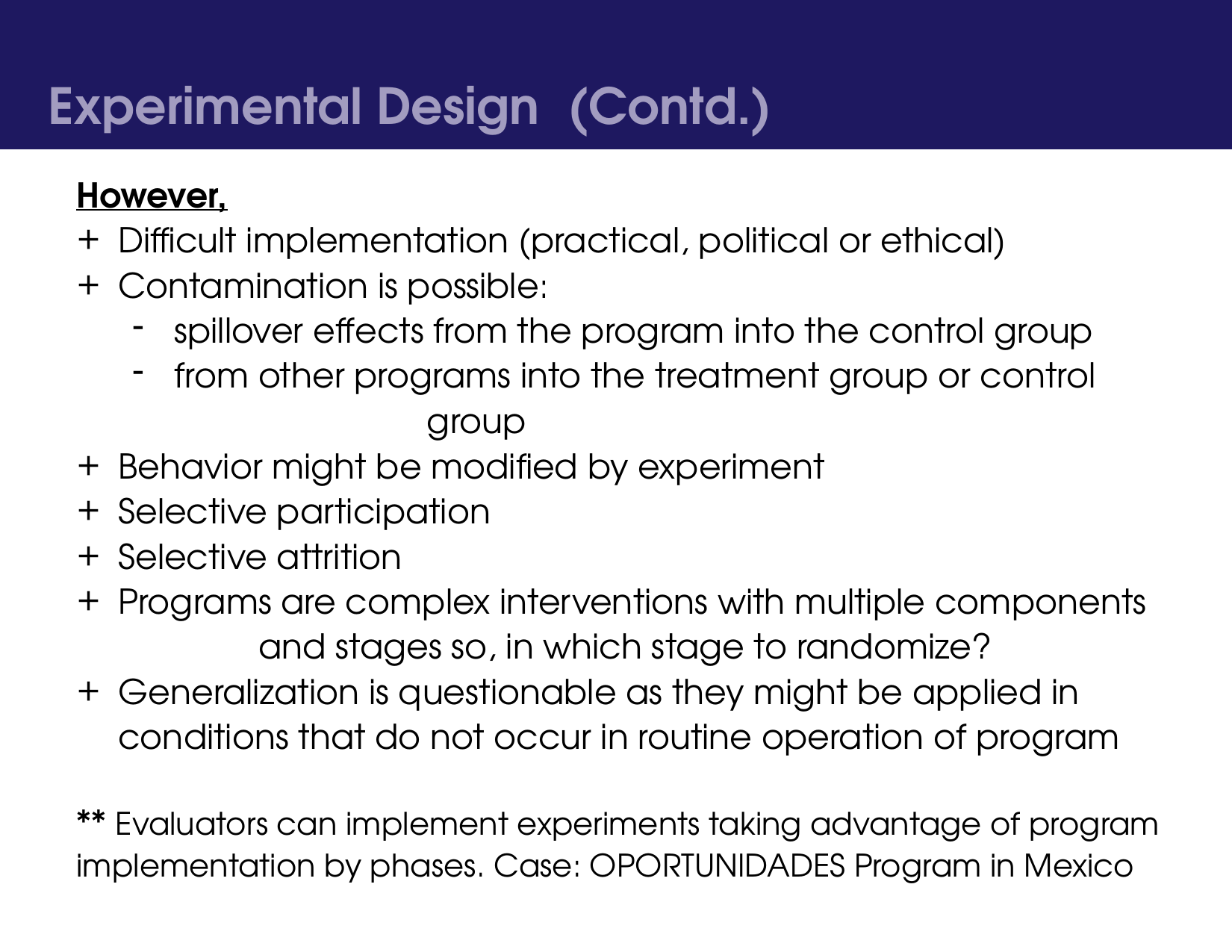

Experimental Design  (Contd.)

However,
Difficult implementation (practical, political or ethical)
Contamination is possible:
spillover effects from the program into the control group
from other programs into the treatment group or control 		   group
Behavior might be modified by experiment
Selective participation
Selective attrition
Programs are complex interventions with multiple components 	   and stages so, in which stage to randomize?
Generalization is questionable as they might be applied in conditions that do not occur in routine operation of program

** Evaluators can implement experiments taking advantage of program implementation by phases. Case: OPORTUNIDADES Program in Mexico